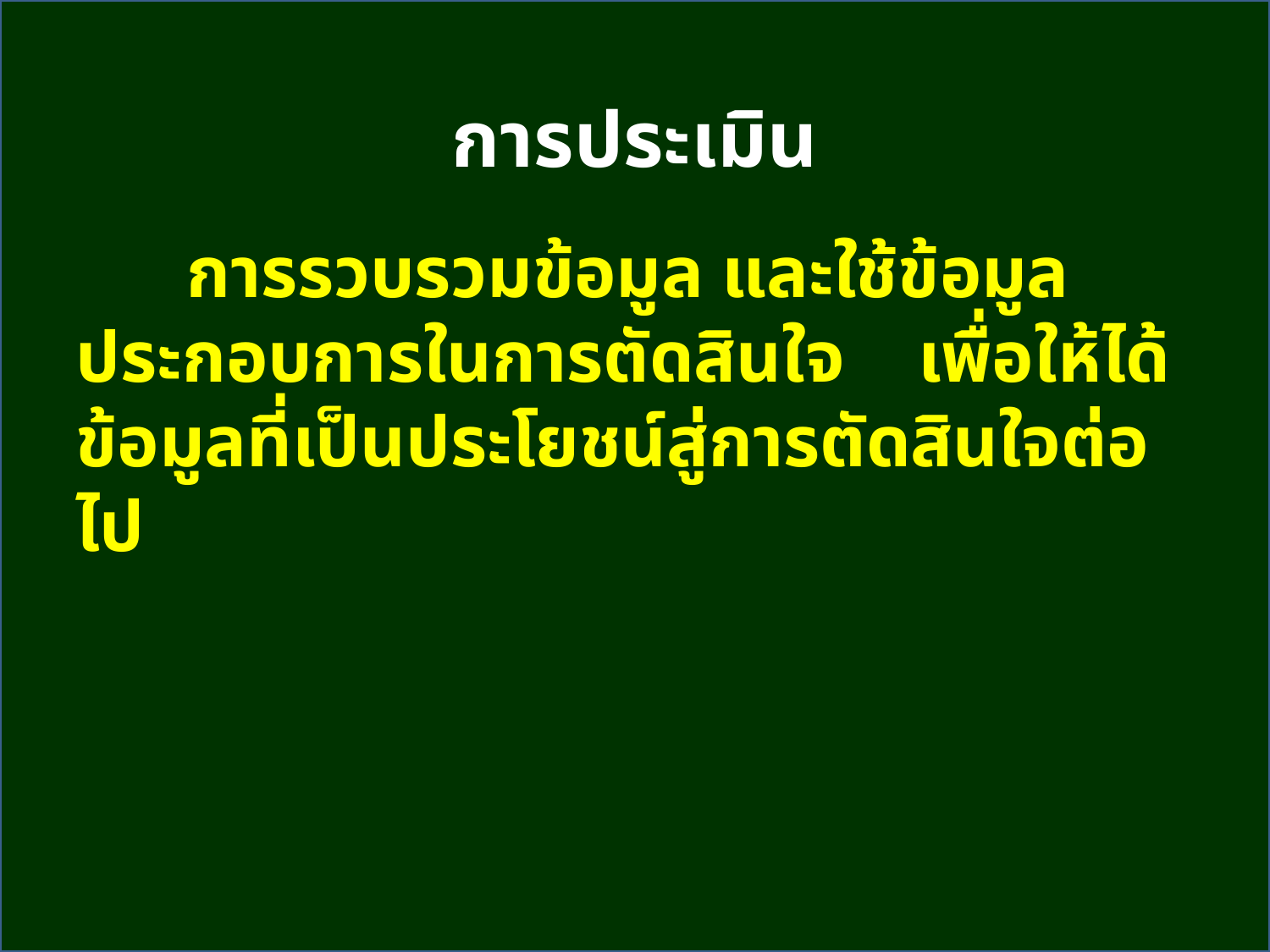

การประเมิน
      การรวบรวมข้อมูล และใช้ข้อมูลประกอบการในการตัดสินใจ    เพื่อให้ได้ข้อมูลที่เป็นประโยชน์สู่การตัดสินใจต่อไป